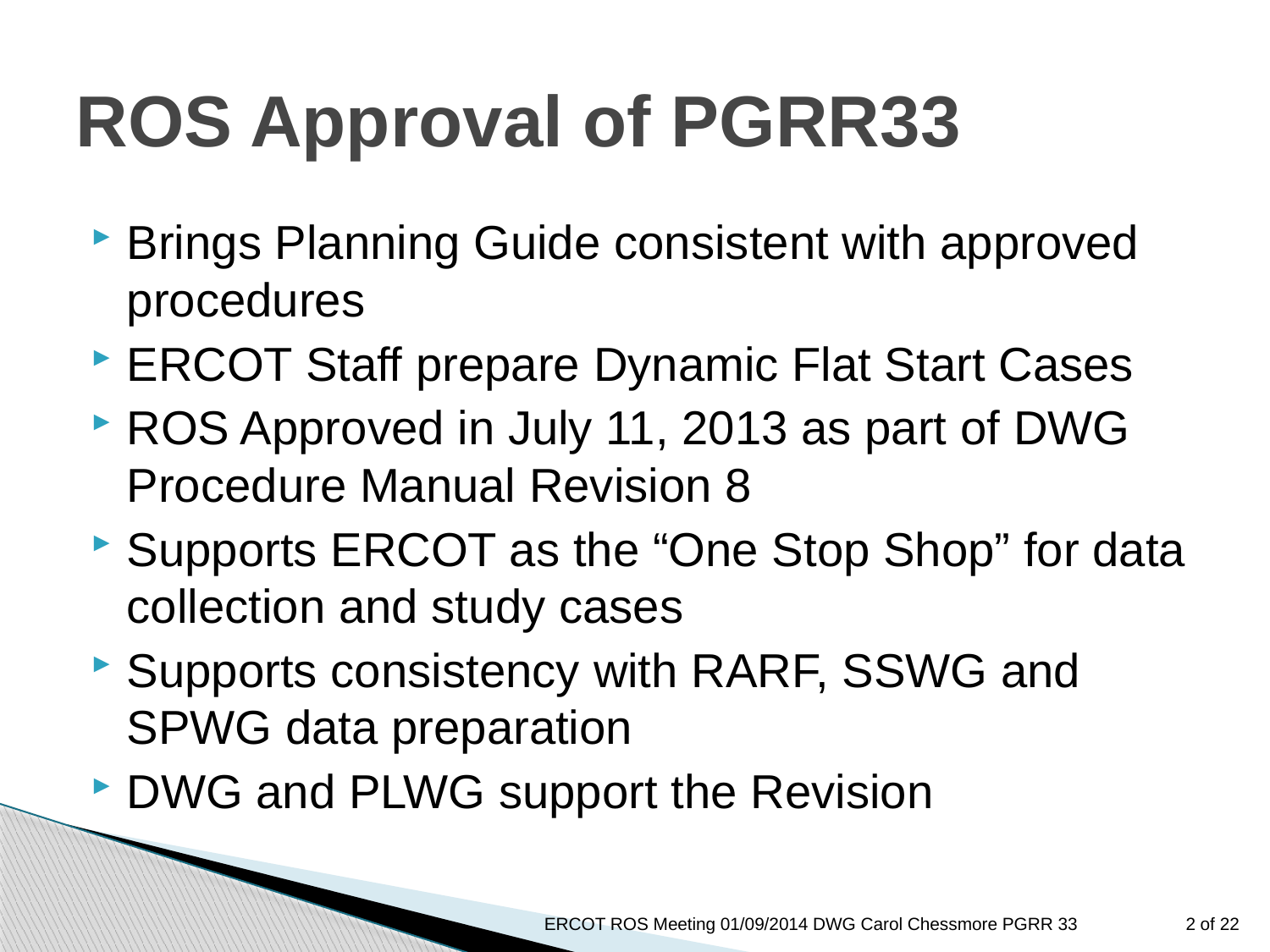

# ROS Approval of PGRR33
Brings Planning Guide consistent with approved procedures
ERCOT Staff prepare Dynamic Flat Start Cases
ROS Approved in July 11, 2013 as part of DWG Procedure Manual Revision 8
Supports ERCOT as the “One Stop Shop” for data collection and study cases
Supports consistency with RARF, SSWG and SPWG data preparation
DWG and PLWG support the Revision
ERCOT ROS Meeting 01/09/2014 DWG Carol Chessmore PGRR 33
2 of 22